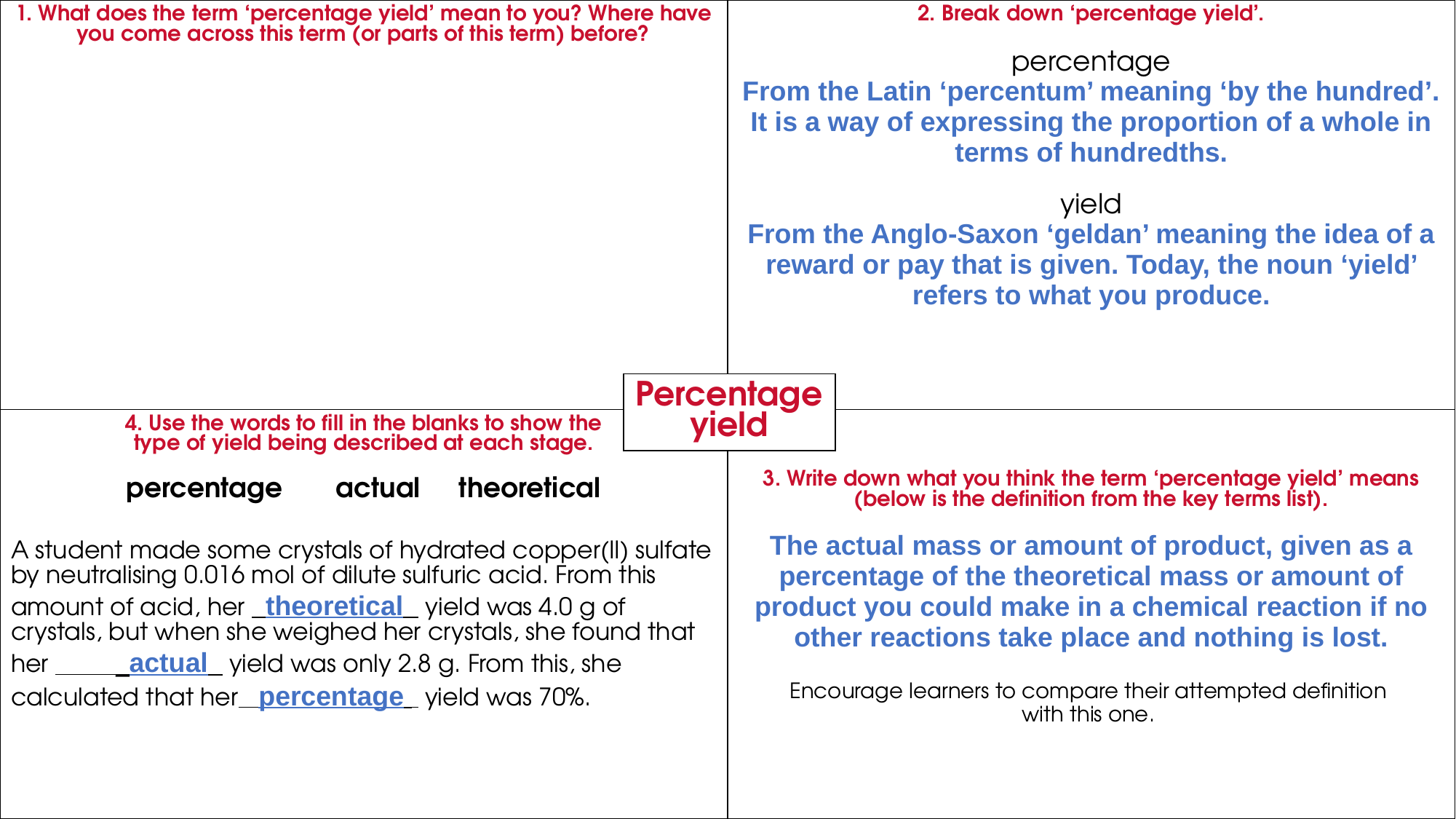

| 1. What does the term ‘percentage yield’ mean to you? Where have you come across this term (or parts of this term) before? | 2. Break down ‘percentage yield’. percentage From the Latin ‘percentum’ meaning ‘by the hundred’. It is a way of expressing the proportion of a whole in terms of hundredths. yield From the Anglo-Saxon ‘geldan’ meaning the idea of a reward or pay that is given. Today, the noun ‘yield’ refers to what you produce. |
| --- | --- |
| 4. Use the words to fill in the blanks to show the type of yield being described at each stage. percentage actual theoretical A student made some crystals of hydrated copper(II) sulfate by neutralising 0.016 mol of dilute sulfuric acid. From this amount of acid, her theoretical yield was 4.0 g of crystals, but when she weighed her crystals, she found that her \_actual yield was only 2.8 g. From this, she calculated that her percentage yield was 70%. | 3. Write down what you think the term ‘percentage yield’ means (below is the definition from the key terms list). The actual mass or amount of product, given as a percentage of the theoretical mass or amount of product you could make in a chemical reaction if no other reactions take place and nothing is lost. Encourage learners to compare their attempted definition with this one. |
| Percentage yield |
| --- |